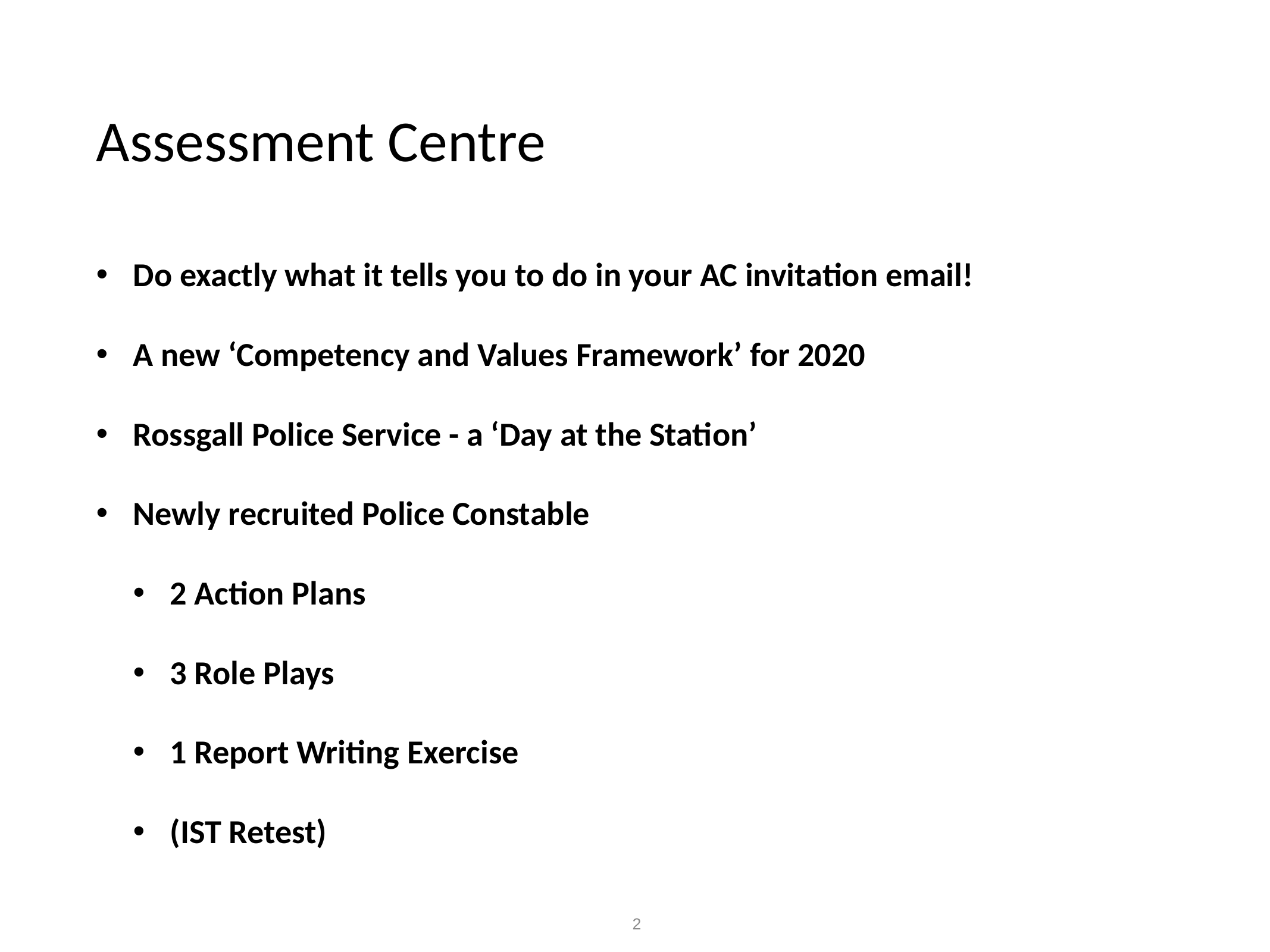

# Assessment Centre
Do exactly what it tells you to do in your AC invitation email!
A new ‘Competency and Values Framework’ for 2020
Rossgall Police Service - a ‘Day at the Station’
Newly recruited Police Constable
2 Action Plans
3 Role Plays
1 Report Writing Exercise
(IST Retest)
2